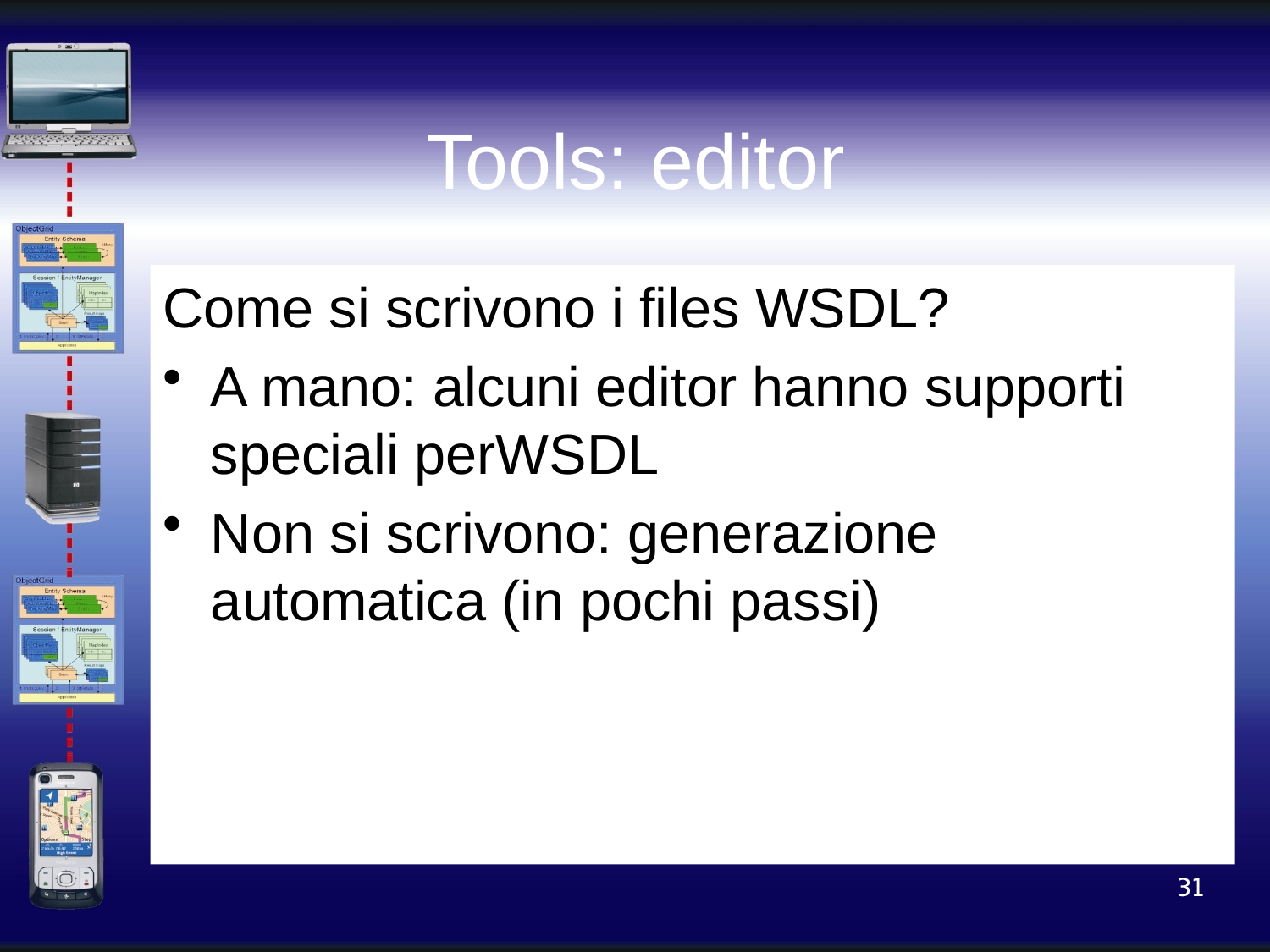

# Tools: editor
Come si scrivono i files WSDL?
A mano: alcuni editor hanno supporti speciali perWSDL
Non si scrivono: generazione automatica (in pochi passi)